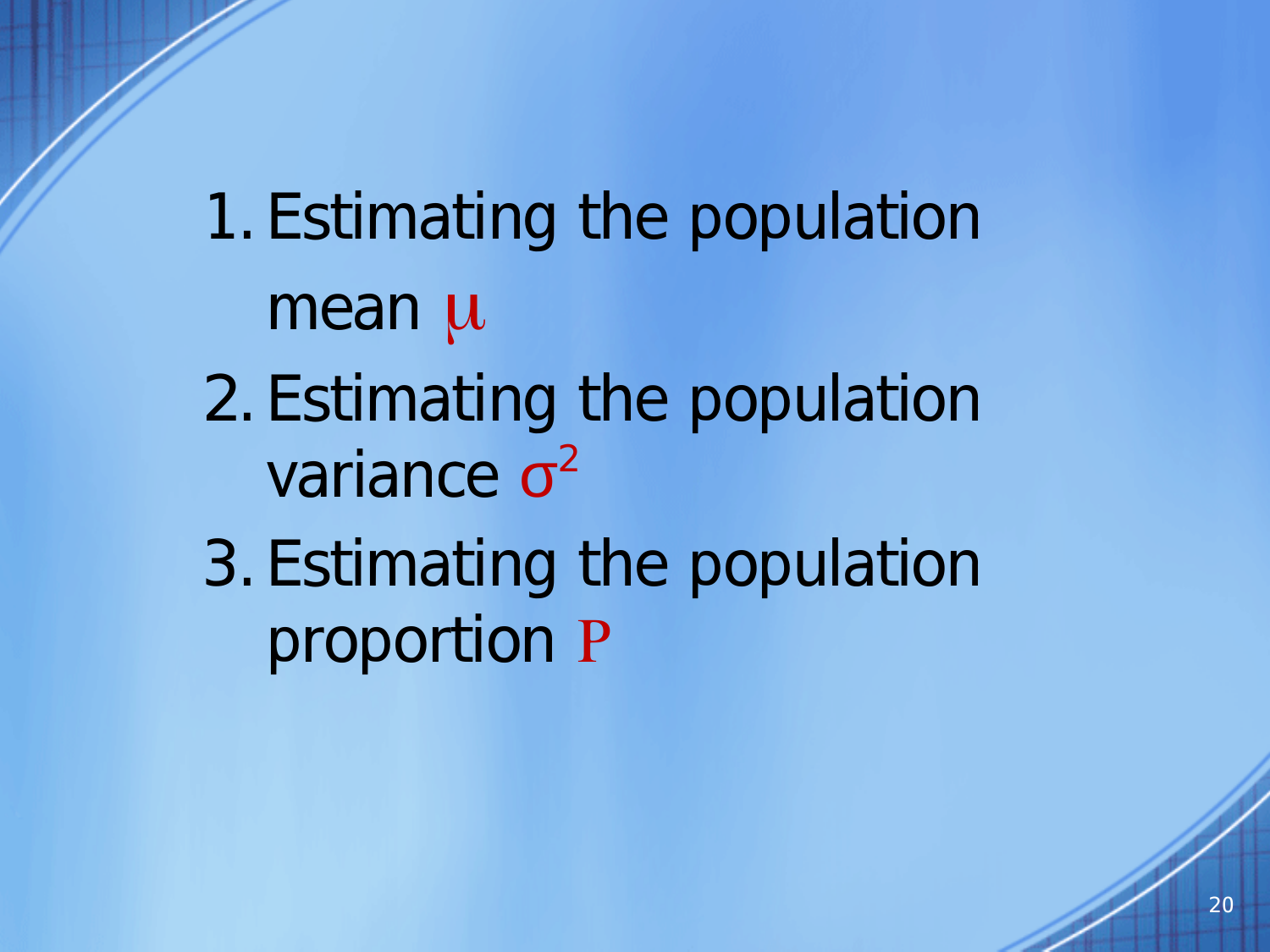

Estimating the population mean μ
Estimating the population variance σ2
Estimating the population proportion Ρ

20